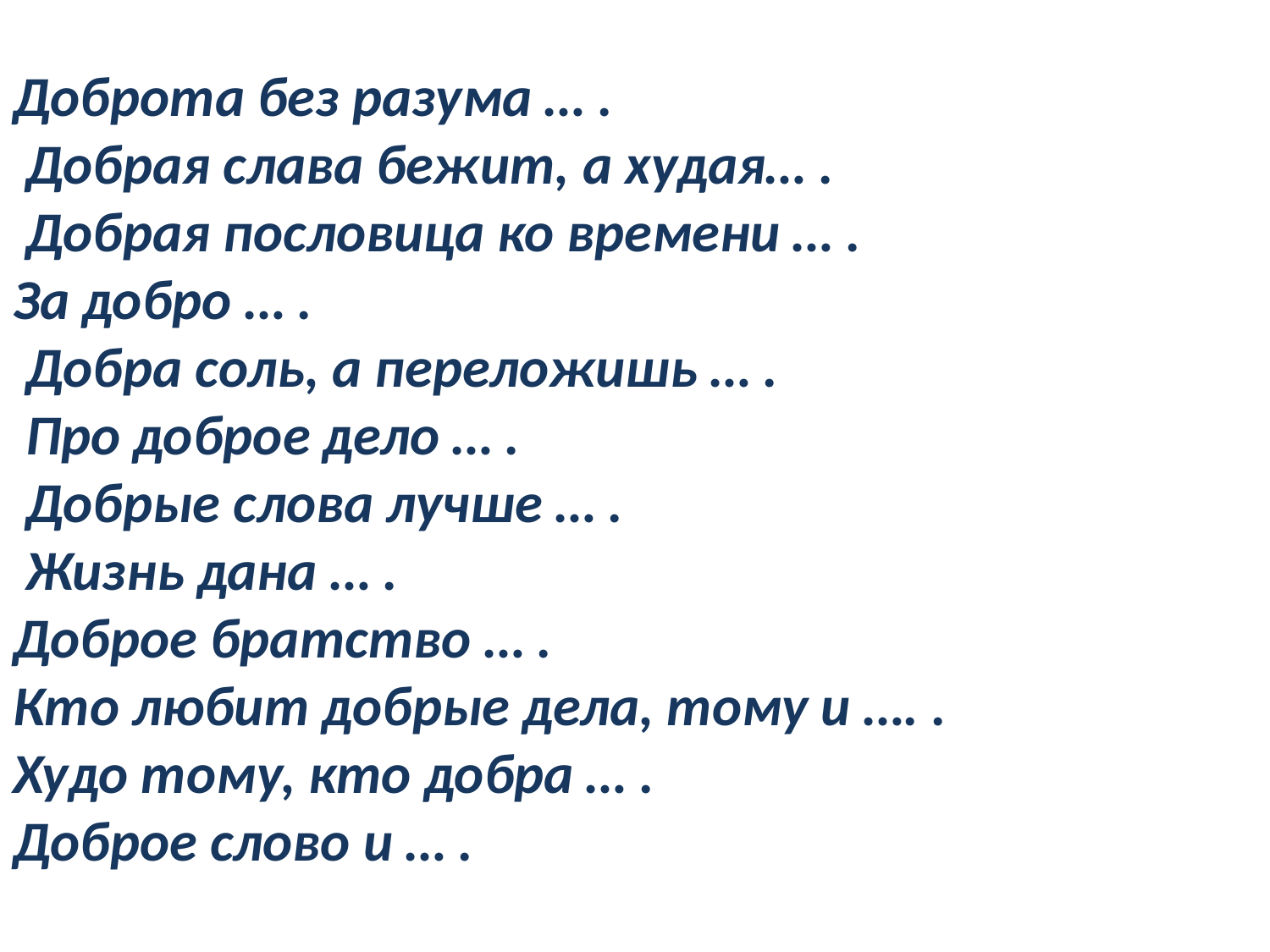

Доброта без разума … .
 Добрая слава бежит, а худая… .
 Добрая пословица ко времени … .
За добро … .
 Добра соль, а переложишь … .
 Про доброе дело … .
 Добрые слова лучше … .
 Жизнь дана … .
Доброе братство … .
Кто любит добрые дела, тому и …. .
Худо тому, кто добра … .
Доброе слово и … .